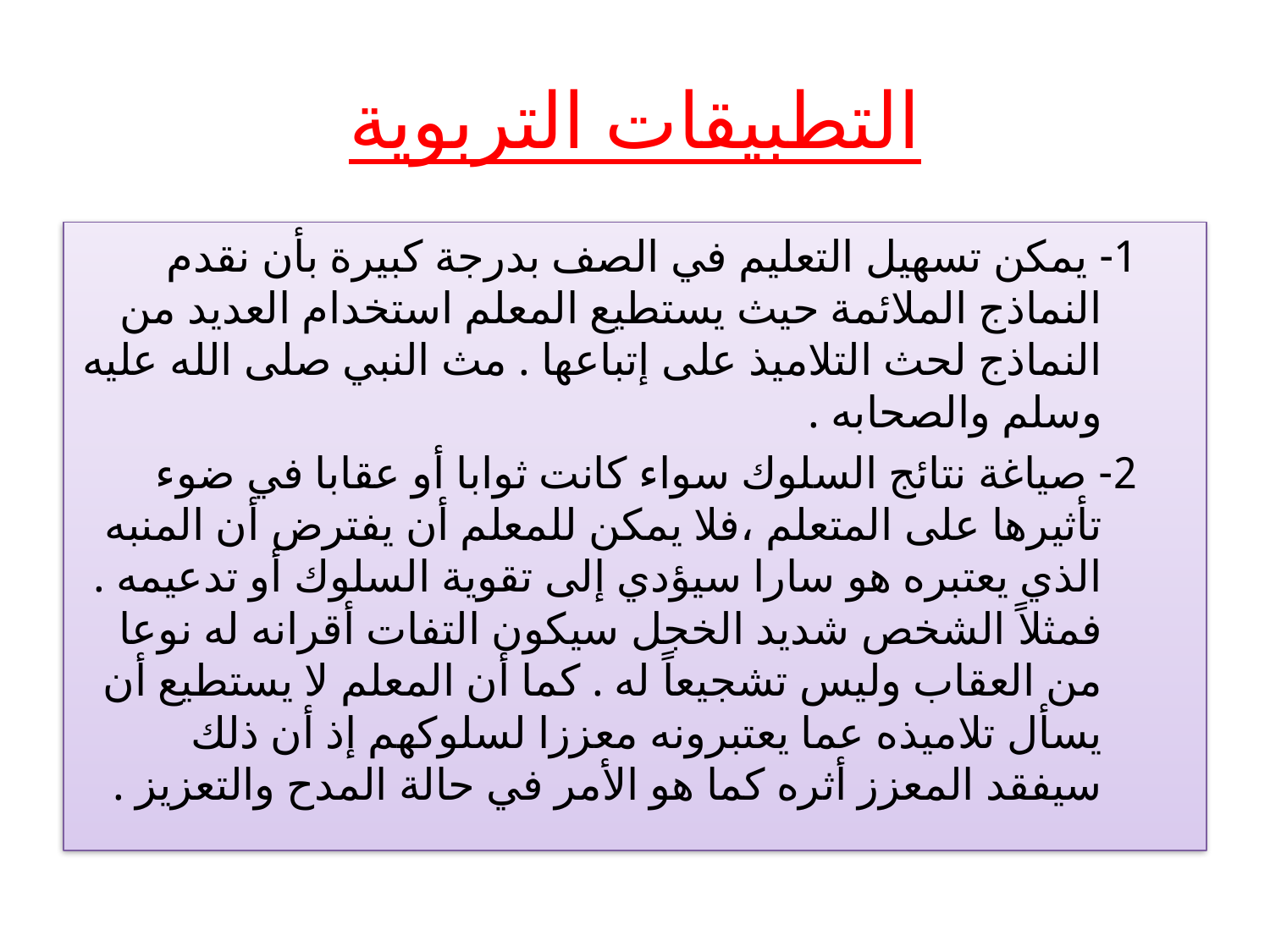

# التطبيقات التربوية
1- يمكن تسهيل التعليم في الصف بدرجة كبيرة بأن نقدم النماذج الملائمة حيث يستطيع المعلم استخدام العديد من النماذج لحث التلاميذ على إتباعها . مث النبي صلى الله عليه وسلم والصحابه .
2- صياغة نتائج السلوك سواء كانت ثوابا أو عقابا في ضوء تأثيرها على المتعلم ،فلا يمكن للمعلم أن يفترض أن المنبه الذي يعتبره هو سارا سيؤدي إلى تقوية السلوك أو تدعيمه . فمثلاً الشخص شديد الخجل سيكون التفات أقرانه له نوعا من العقاب وليس تشجيعاً له . كما أن المعلم لا يستطيع أن يسأل تلاميذه عما يعتبرونه معززا لسلوكهم إذ أن ذلك سيفقد المعزز أثره كما هو الأمر في حالة المدح والتعزيز .